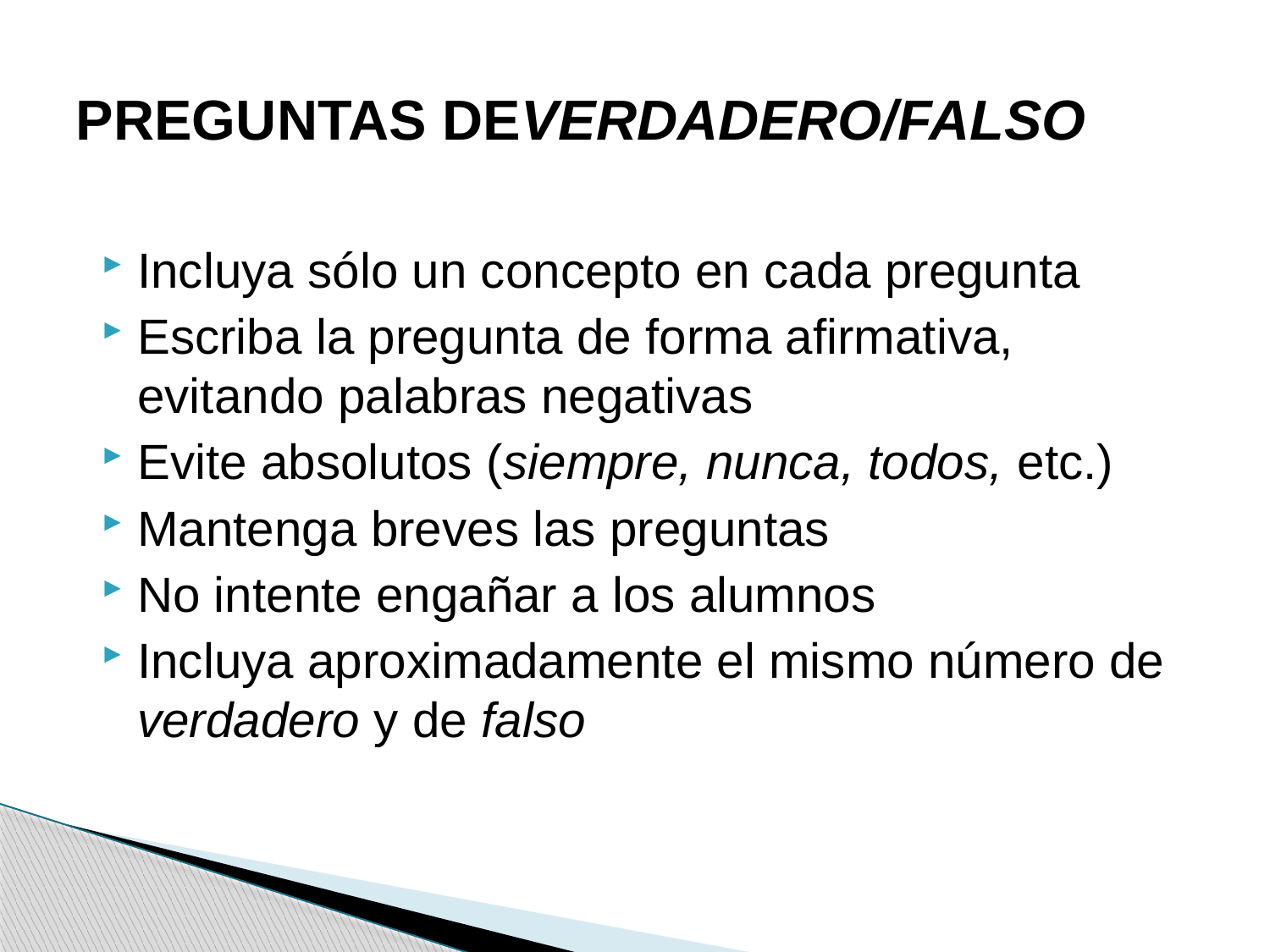

# PREGUNTAS DEVERDADERO/FALSO
Incluya sólo un concepto en cada pregunta
Escriba la pregunta de forma afirmativa, evitando palabras negativas
Evite absolutos (siempre, nunca, todos, etc.)
Mantenga breves las preguntas
No intente engañar a los alumnos
Incluya aproximadamente el mismo número de verdadero y de falso